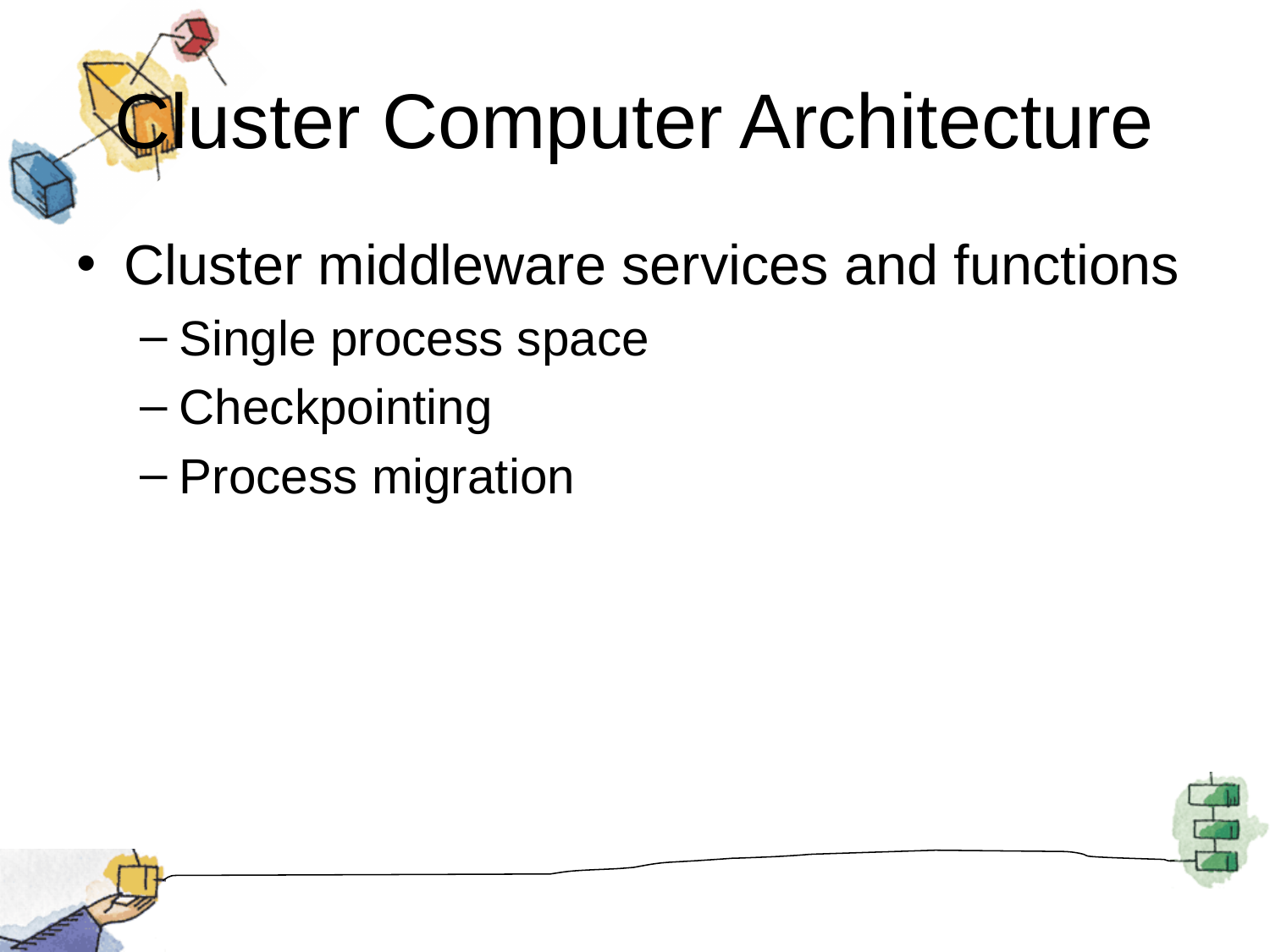

# Cluster Computer Architecture
Cluster middleware services and functions
Single process space
Checkpointing
Process migration